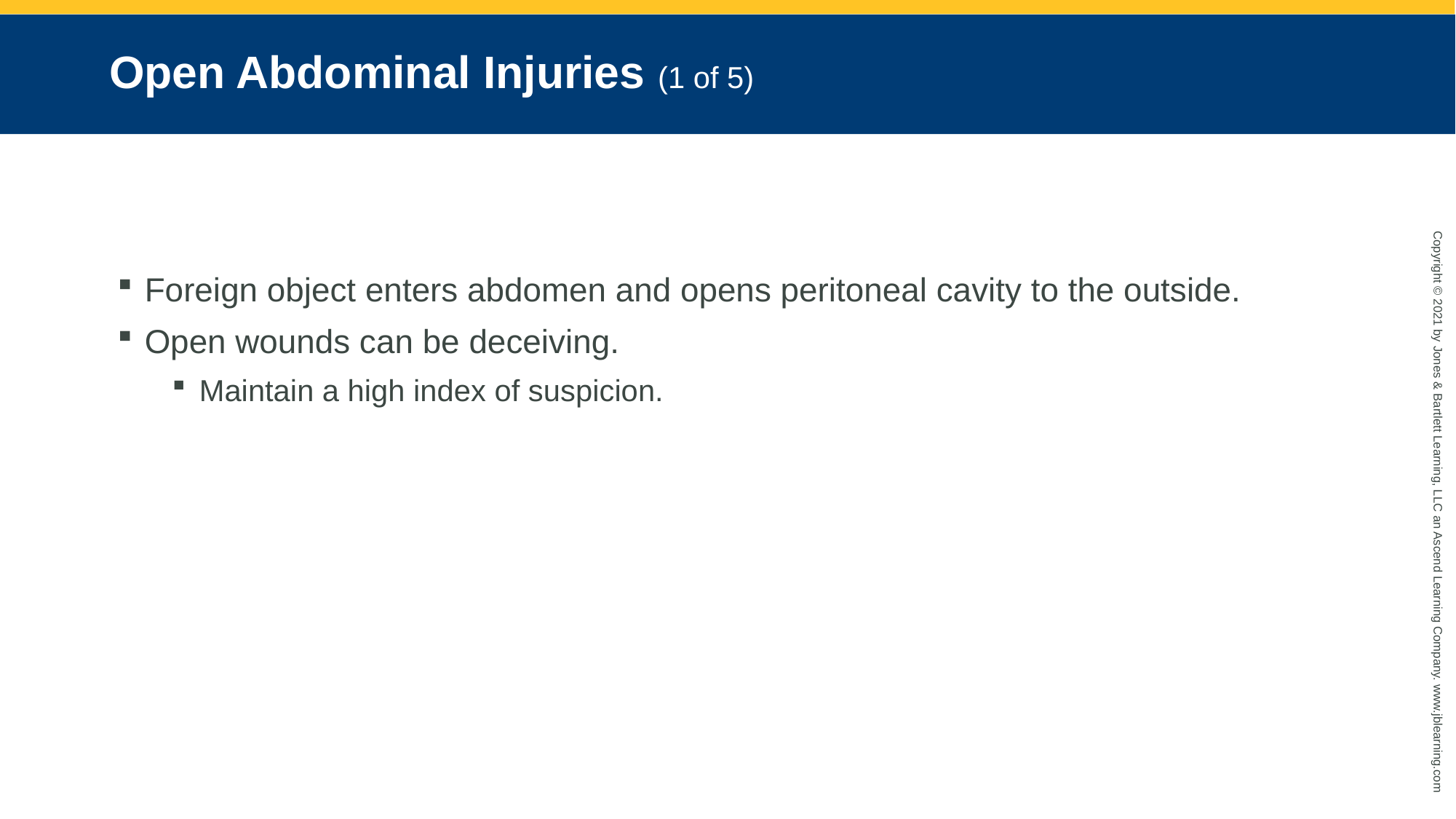

# Open Abdominal Injuries (1 of 5)
Foreign object enters abdomen and opens peritoneal cavity to the outside.
Open wounds can be deceiving.
Maintain a high index of suspicion.